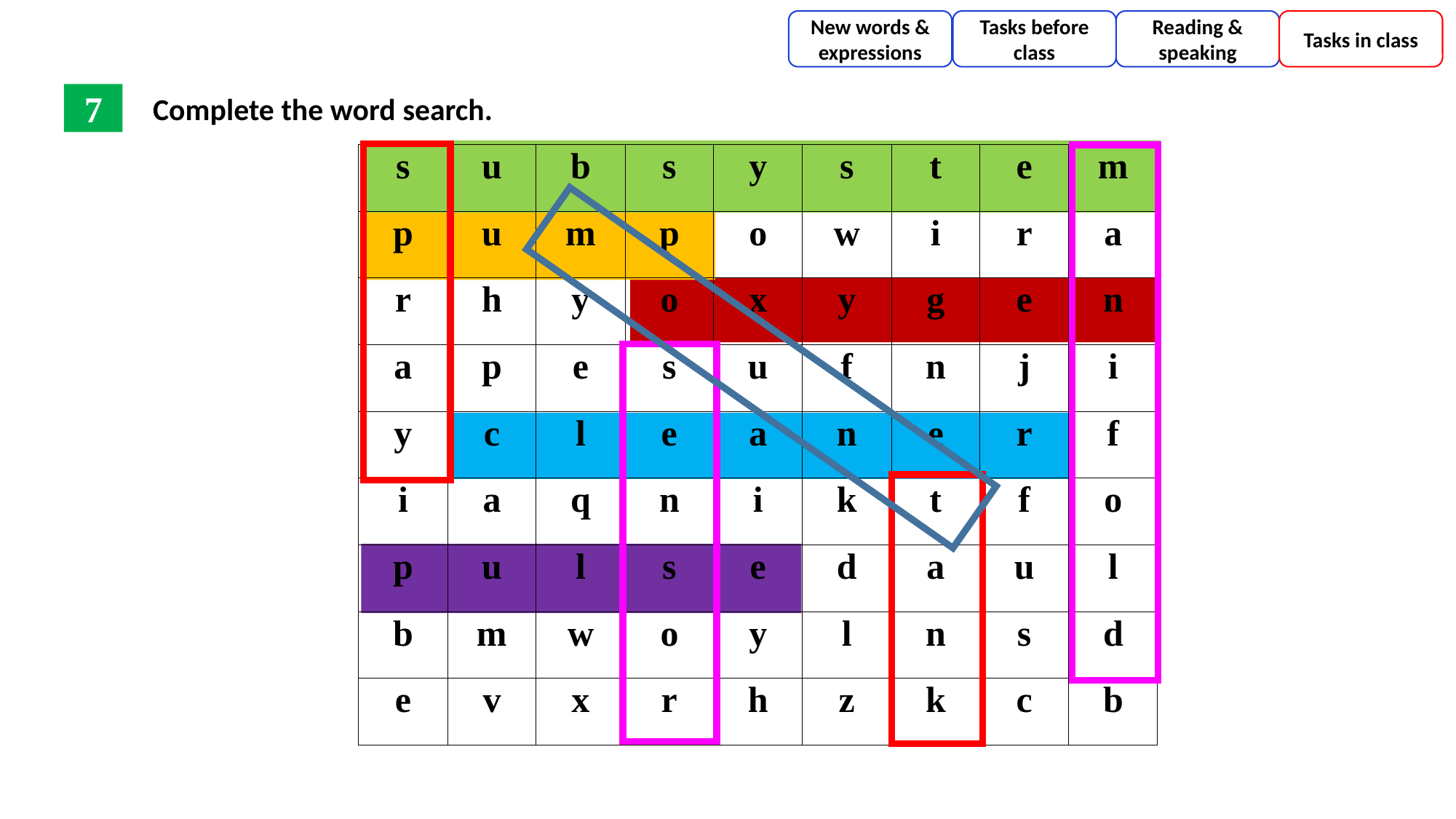

New words & expressions
Tasks before class
Reading & speaking
Tasks in class
Complete the word search.
7

| s | u | b | s | y | s | t | e | m |
| --- | --- | --- | --- | --- | --- | --- | --- | --- |
| p | u | m | p | o | w | i | r | a |
| r | h | y | o | x | y | g | e | n |
| a | p | e | s | u | f | n | j | i |
| y | c | l | e | a | n | e | r | f |
| i | a | q | n | i | k | t | f | o |
| p | u | l | s | e | d | a | u | l |
| b | m | w | o | y | l | n | s | d |
| e | v | x | r | h | z | k | c | b |